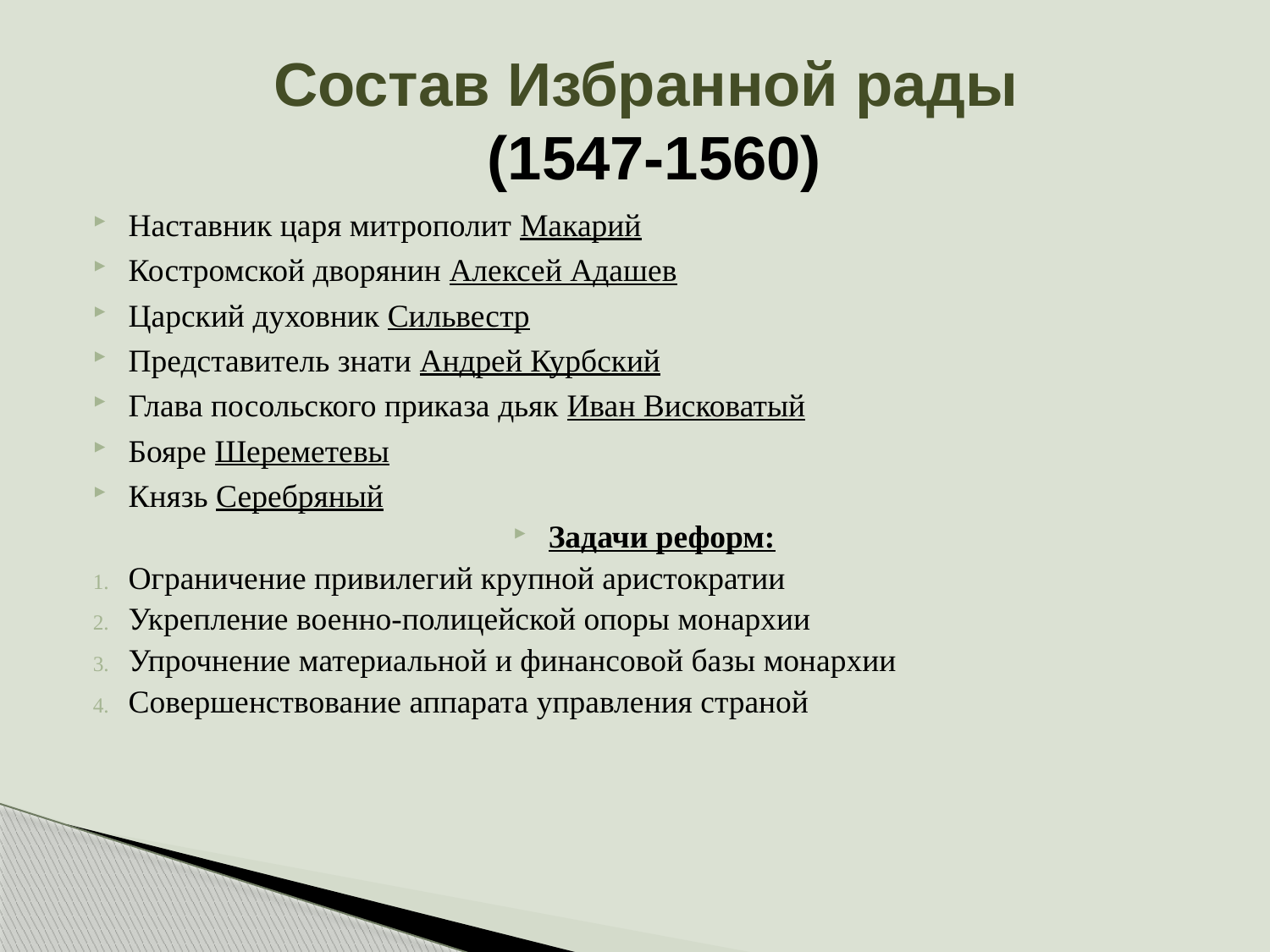

Состав Избранной рады
(1547-1560)
Наставник царя митрополит Макарий
Костромской дворянин Алексей Адашев
Царский духовник Сильвестр
Представитель знати Андрей Курбский
Глава посольского приказа дьяк Иван Висковатый
Бояре Шереметевы
Князь Серебряный
Задачи реформ:
Ограничение привилегий крупной аристократии
Укрепление военно-полицейской опоры монархии
Упрочнение материальной и финансовой базы монархии
Совершенствование аппарата управления страной